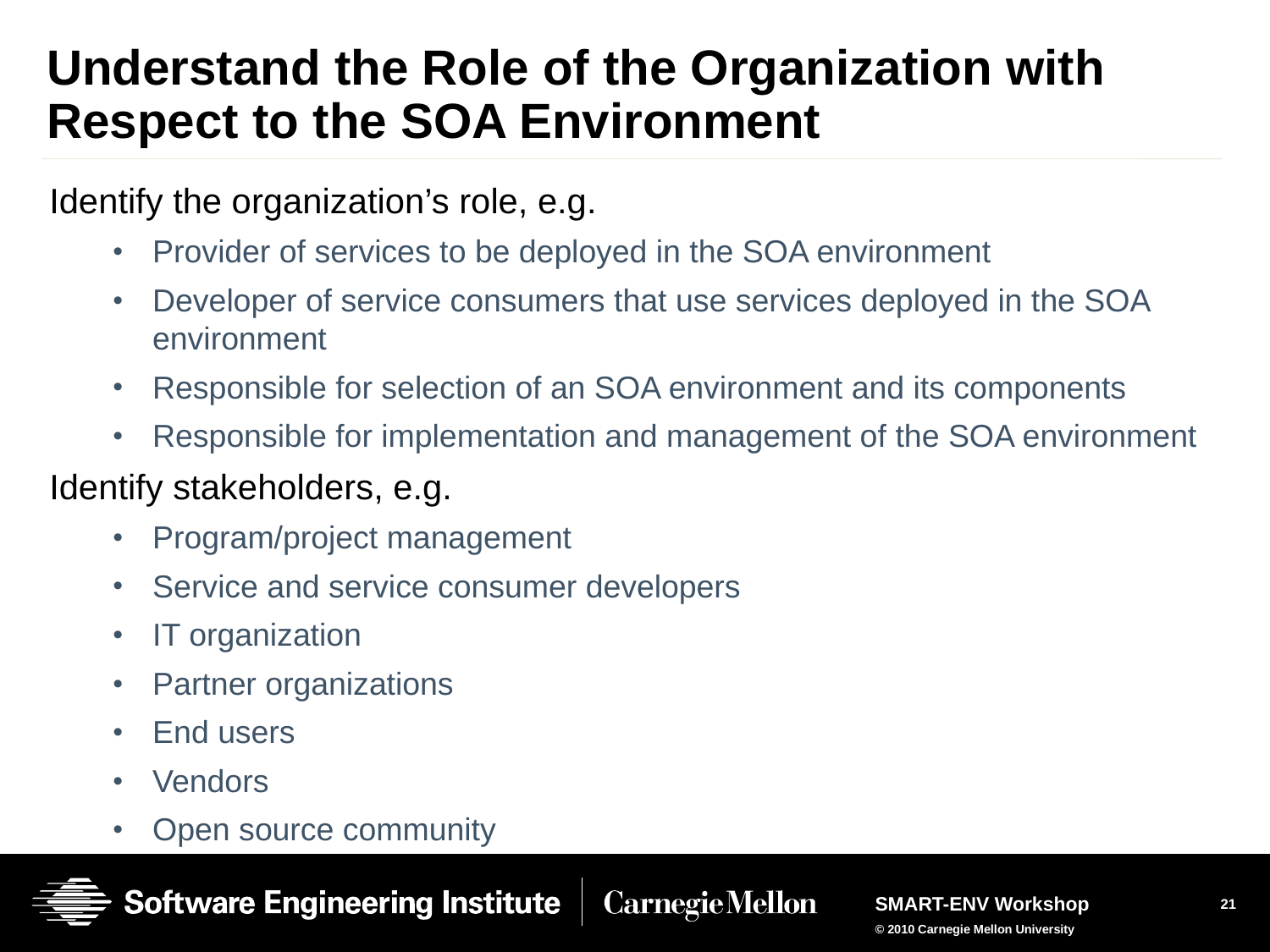

# Understand the Role of the Organization with Respect to the SOA Environment
Identify the organization’s role, e.g.
Provider of services to be deployed in the SOA environment
Developer of service consumers that use services deployed in the SOA environment
Responsible for selection of an SOA environment and its components
Responsible for implementation and management of the SOA environment
Identify stakeholders, e.g.
Program/project management
Service and service consumer developers
IT organization
Partner organizations
End users
Vendors
Open source community